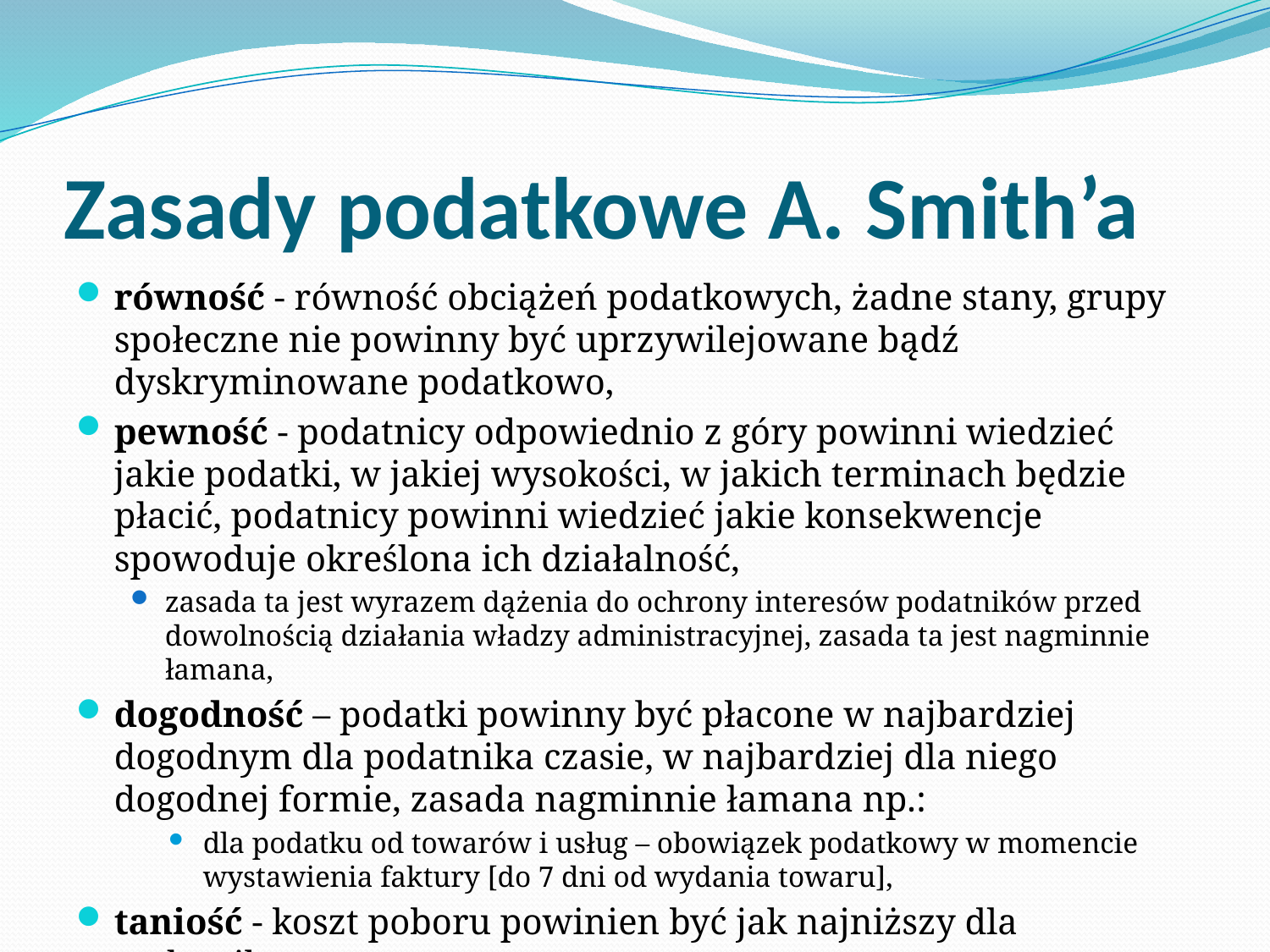

# Zasady podatkowe A. Smith’a
równość - równość obciążeń podatkowych, żadne stany, grupy społeczne nie powinny być uprzywilejowane bądź dyskryminowane podatkowo,
pewność - podatnicy odpowiednio z góry powinni wiedzieć jakie podatki, w jakiej wysokości, w jakich terminach będzie płacić, podatnicy powinni wiedzieć jakie konsekwencje spowoduje określona ich działalność,
zasada ta jest wyrazem dążenia do ochrony interesów podatników przed dowolnością działania władzy administracyjnej, zasada ta jest nagminnie łamana,
dogodność – podatki powinny być płacone w najbardziej dogodnym dla podatnika czasie, w najbardziej dla niego dogodnej formie, zasada nagminnie łamana np.:
dla podatku od towarów i usług – obowiązek podatkowy w momencie wystawienia faktury [do 7 dni od wydania towaru],
taniość - koszt poboru powinien być jak najniższy dla podatnika